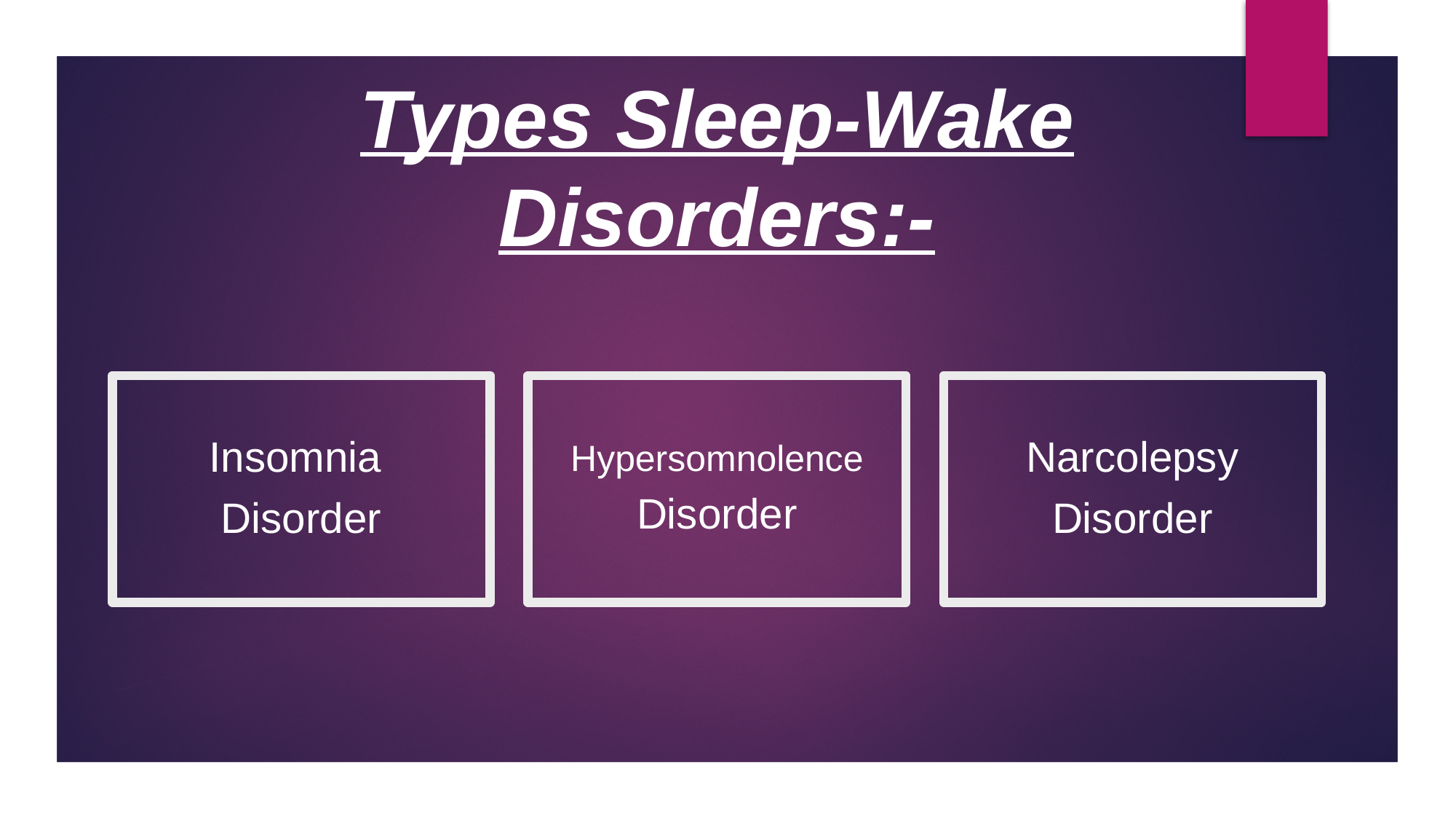

# Types Sleep-Wake Disorders:-
Insomnia
Disorder
Hypersomnolence
Disorder
 Narcolepsy
Disorder